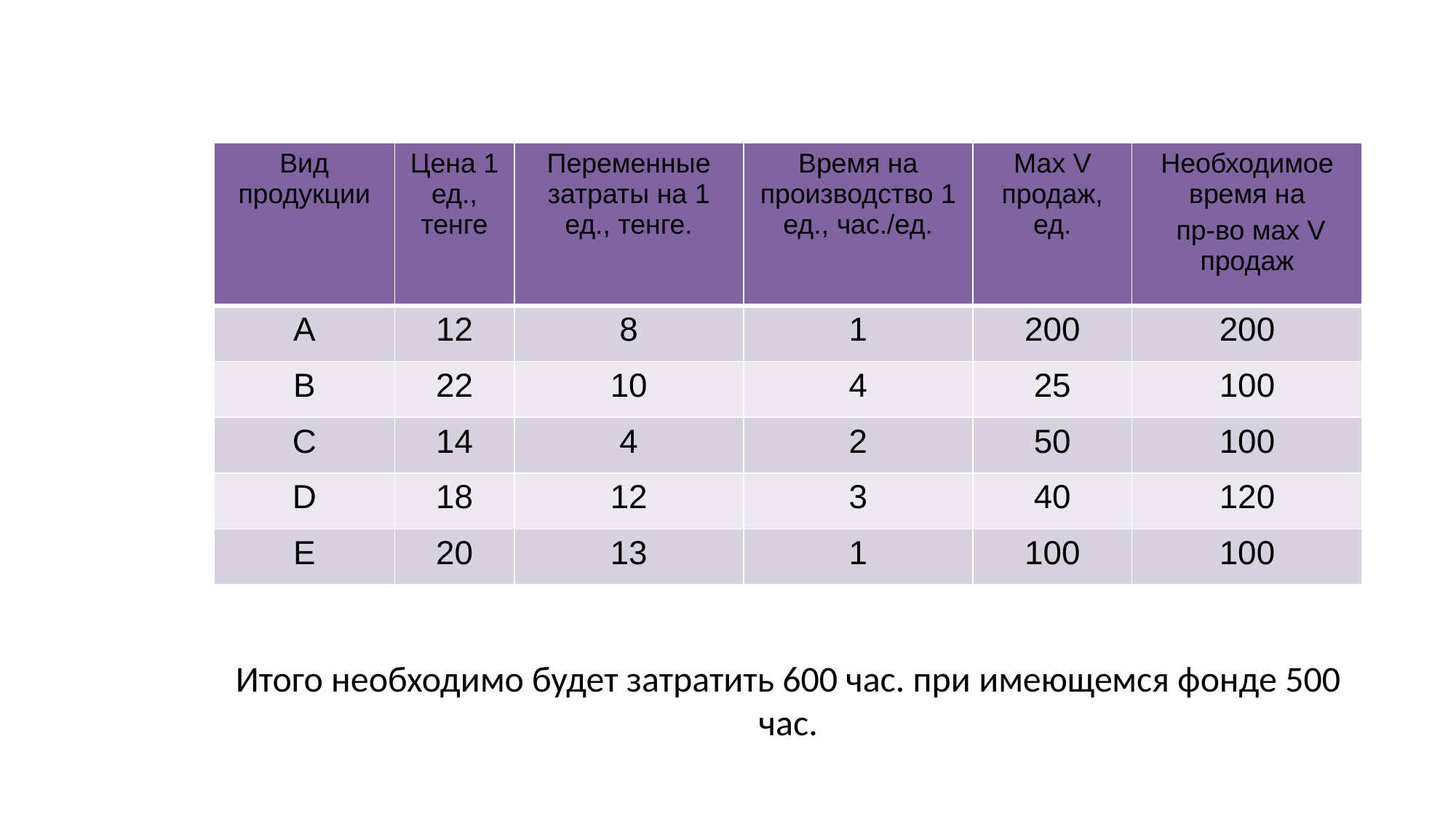

| Вид продукции | Цена 1 ед., тенге | Переменные затраты на 1 ед., тенге. | Время на производство 1 ед., час./ед. | Мах V продаж, ед. | Необходимое время на пр-во мах V продаж |
| --- | --- | --- | --- | --- | --- |
| A | 12 | 8 | 1 | 200 | 200 |
| B | 22 | 10 | 4 | 25 | 100 |
| C | 14 | 4 | 2 | 50 | 100 |
| D | 18 | 12 | 3 | 40 | 120 |
| E | 20 | 13 | 1 | 100 | 100 |
Итого необходимо будет затратить 600 час. при имеющемся фонде 500 час.